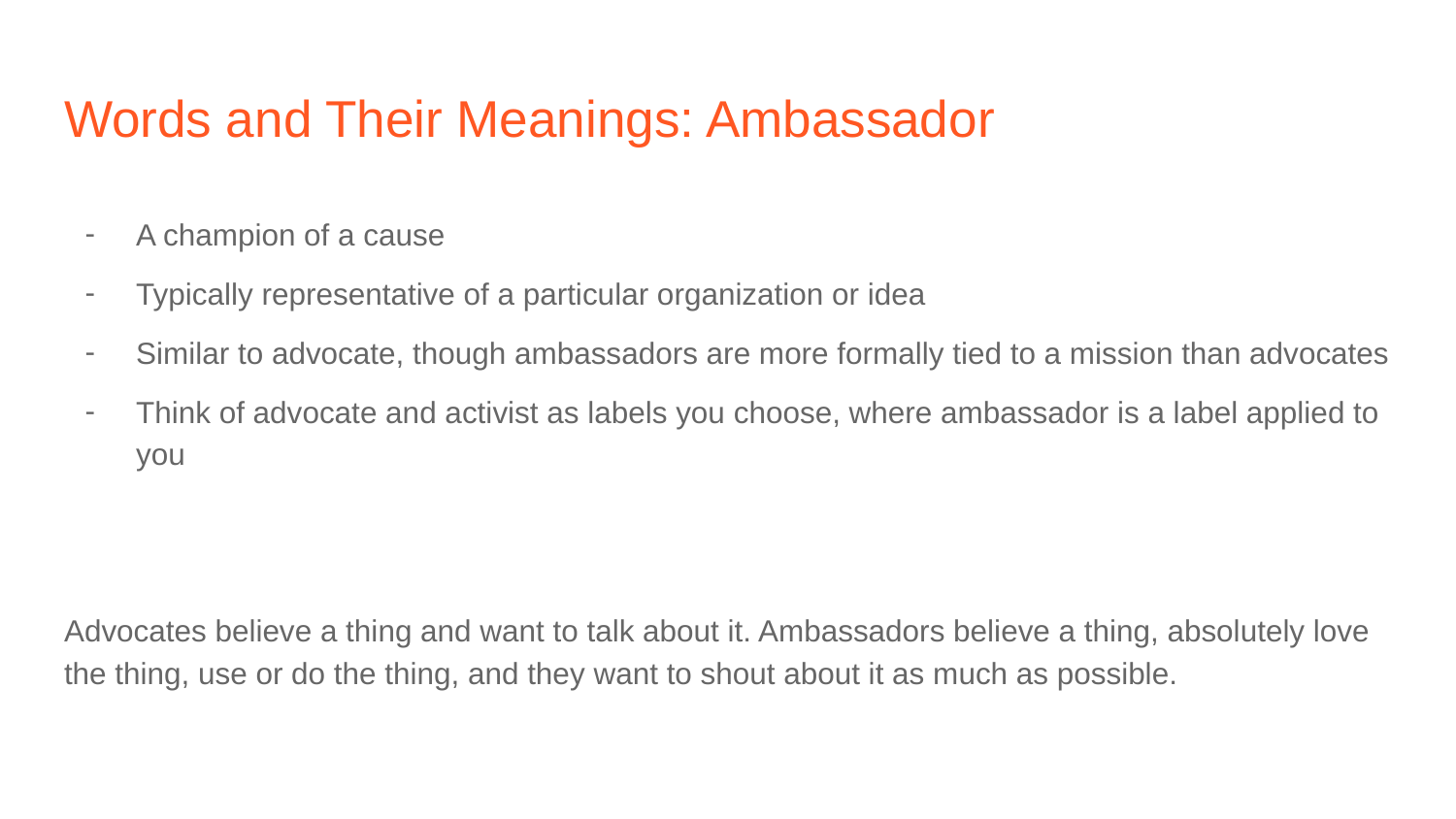

# Words and Their Meanings: Ambassador
A champion of a cause
Typically representative of a particular organization or idea
Similar to advocate, though ambassadors are more formally tied to a mission than advocates
Think of advocate and activist as labels you choose, where ambassador is a label applied to you

Advocates believe a thing and want to talk about it. Ambassadors believe a thing, absolutely love the thing, use or do the thing, and they want to shout about it as much as possible.